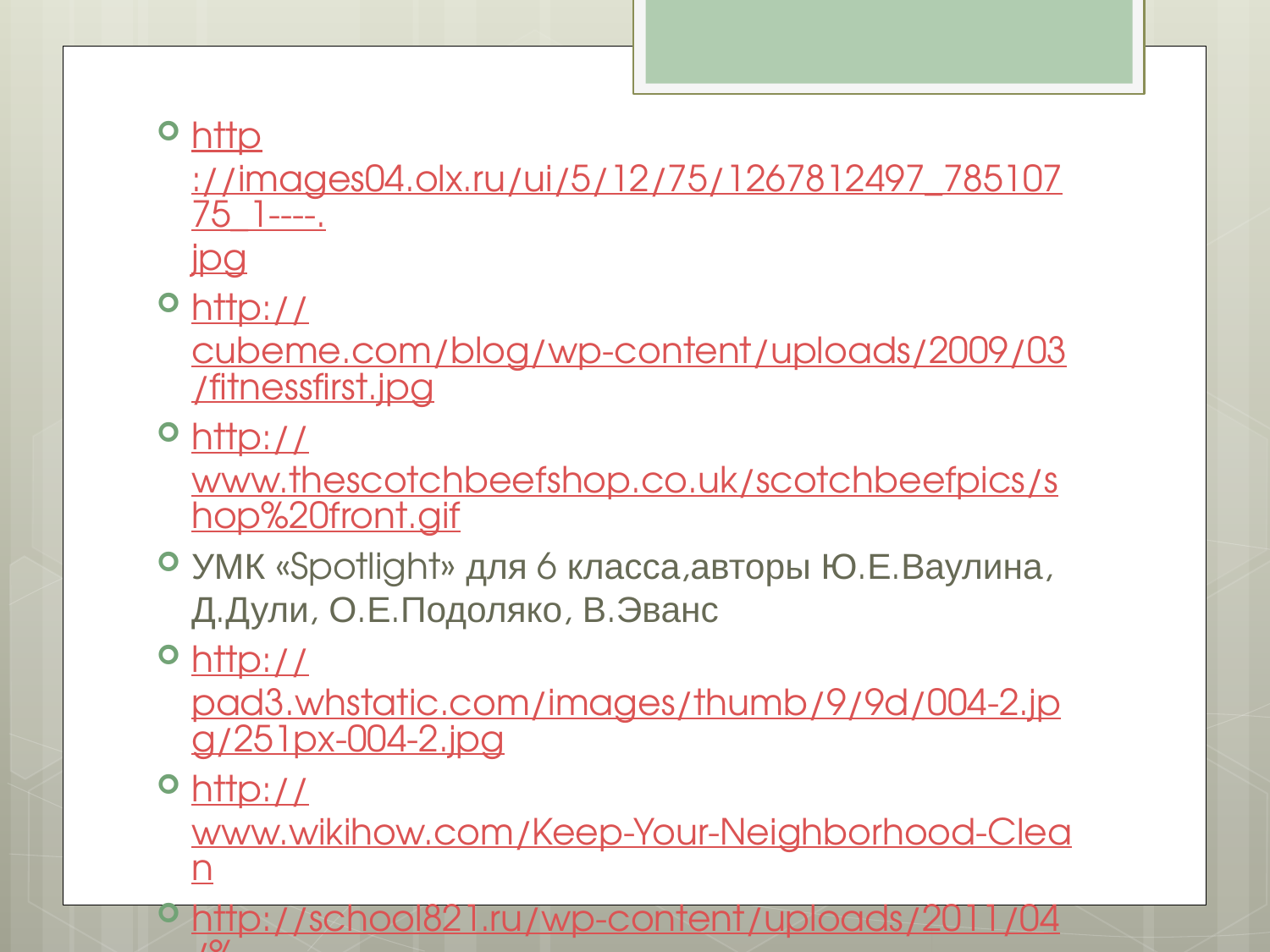

http://images04.olx.ru/ui/5/12/75/1267812497_78510775_1----.jpg
http://cubeme.com/blog/wp-content/uploads/2009/03/fitnessfirst.jpg
http://www.thescotchbeefshop.co.uk/scotchbeefpics/shop%20front.gif
УМК «Spotlight» для 6 класса,авторы Ю.Е.Ваулина, Д.Дули, О.Е.Подоляко, В.Эванс
http://pad3.whstatic.com/images/thumb/9/9d/004-2.jpg/251px-004-2.jpg
http://www.wikihow.com/Keep-Your-Neighborhood-Clean
http://school821.ru/wp-content/uploads/2011/04/%D1%81%D1%83%D0%B1%D0%B1%D0%BE%D1%82%D0%BD%D0%B8%D0%BA.jpg